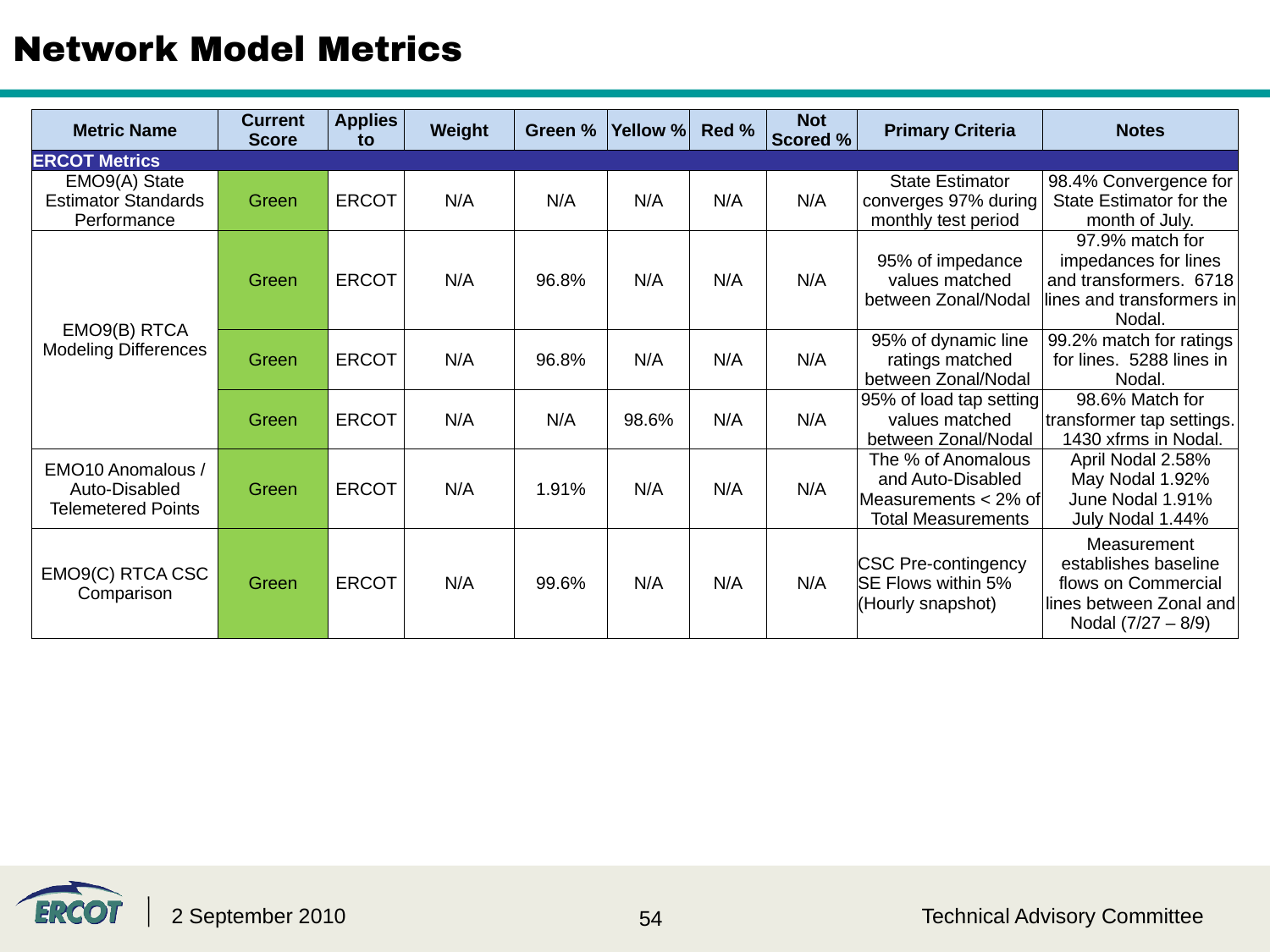

# Network Model Metrics
| Metric Name | Current Score | Applies to | Weight | Green % | Yellow % | Red % | Not Scored % | Primary Criteria | Notes |
| --- | --- | --- | --- | --- | --- | --- | --- | --- | --- |
| ERCOT Metrics |  |  |  |  |  |  |  |  |  |
| EMO9(A) State Estimator Standards Performance | Green | ERCOT | N/A | N/A | N/A | N/A | N/A | State Estimator converges 97% during monthly test period | 98.4% Convergence for State Estimator for the month of July. |
| EMO9(B) RTCA Modeling Differences | Green | ERCOT | N/A | 96.8% | N/A | N/A | N/A | 95% of impedance values matched between Zonal/Nodal | 97.9% match for impedances for lines and transformers. 6718 lines and transformers in Nodal. |
|  | Green | ERCOT | N/A | 96.8% | N/A | N/A | N/A | 95% of dynamic line ratings matched between Zonal/Nodal | 99.2% match for ratings for lines. 5288 lines in Nodal. |
|  | Green | ERCOT | N/A | N/A | 98.6% | N/A | N/A | 95% of load tap setting values matched between Zonal/Nodal | 98.6% Match for transformer tap settings. 1430 xfrms in Nodal. |
| EMO10 Anomalous / Auto-Disabled Telemetered Points | Green | ERCOT | N/A | 1.91% | N/A | N/A | N/A | The % of Anomalous and Auto-Disabled Measurements < 2% of Total Measurements | April Nodal 2.58% May Nodal 1.92% June Nodal 1.91% July Nodal 1.44% |
| EMO9(C) RTCA CSC Comparison | Green | ERCOT | N/A | 99.6% | N/A | N/A | N/A | CSC Pre-contingency SE Flows within 5% (Hourly snapshot) | Measurement establishes baseline flows on Commercial lines between Zonal and Nodal (7/27 – 8/9) |
Network Modeling Metrics
2 September 2010
Technical Advisory Committee